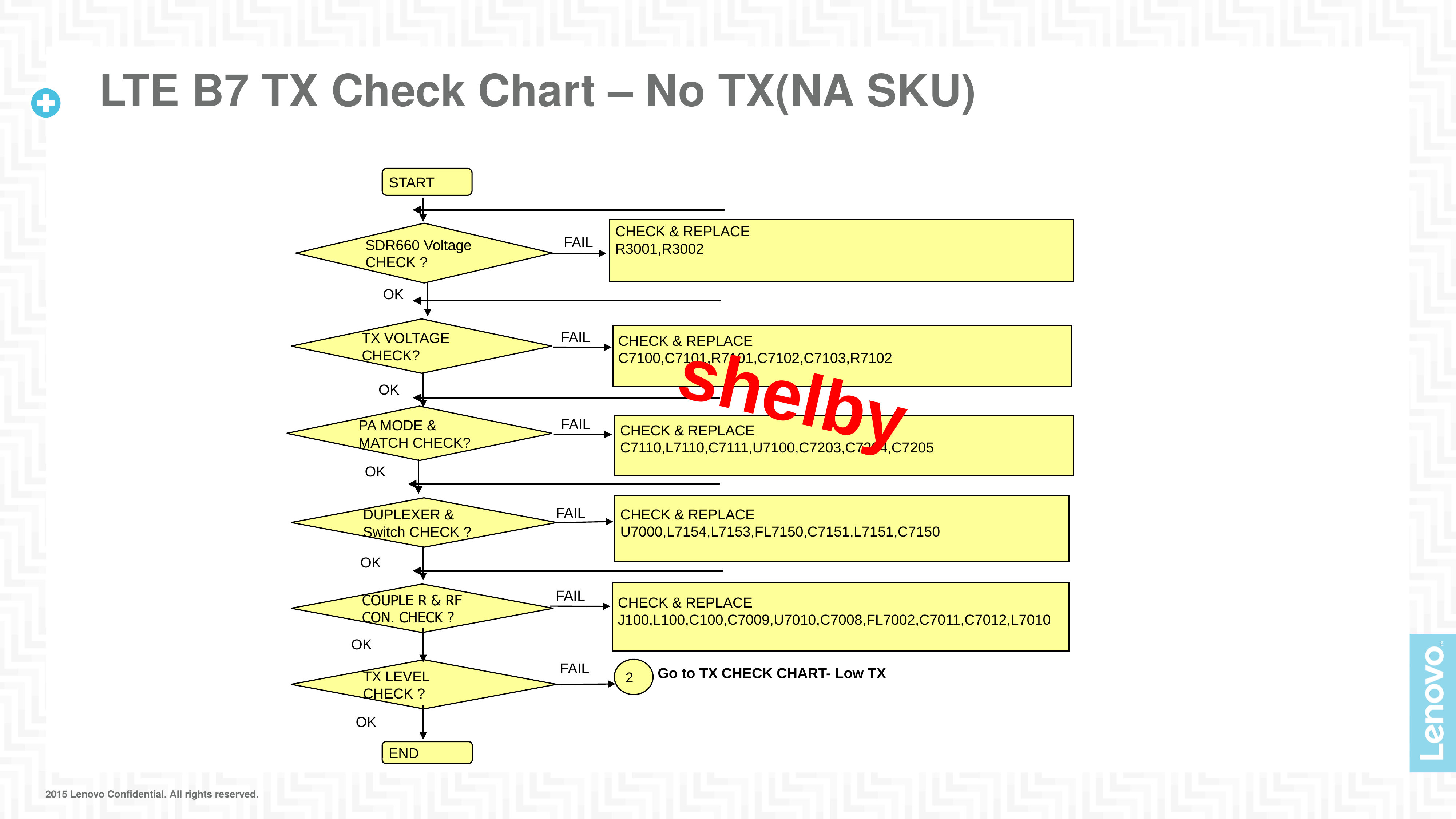

# LTE B7 TX Check Chart – No TX(NA SKU)
START
CHECK & REPLACE
R3001,R3002

SDR660 Voltage CHECK ?

FAIL
OK
TX VOLTAGE CHECK?
FAIL
shelby
CHECK & REPLACE
C7100,C7101,R7101,C7102,C7103,R7102

OK
PA MODE & MATCH CHECK?
FAIL
CHECK & REPLACE
C7110,L7110,C7111,U7100,C7203,C7204,C7205

OK
CHECK & REPLACE
U7000,L7154,L7153,FL7150,C7151,L7151,C7150

DUPLEXER & Switch CHECK ?
FAIL
OK
CHECK & REPLACE
J100,L100,C100,C7009,U7010,C7008,FL7002,C7011,C7012,L7010

FAIL
COUPLE R & RF CON. CHECK ?
OK
FAIL
2
TX LEVEL
CHECK ?
Go to TX CHECK CHART- Low TX
OK
END